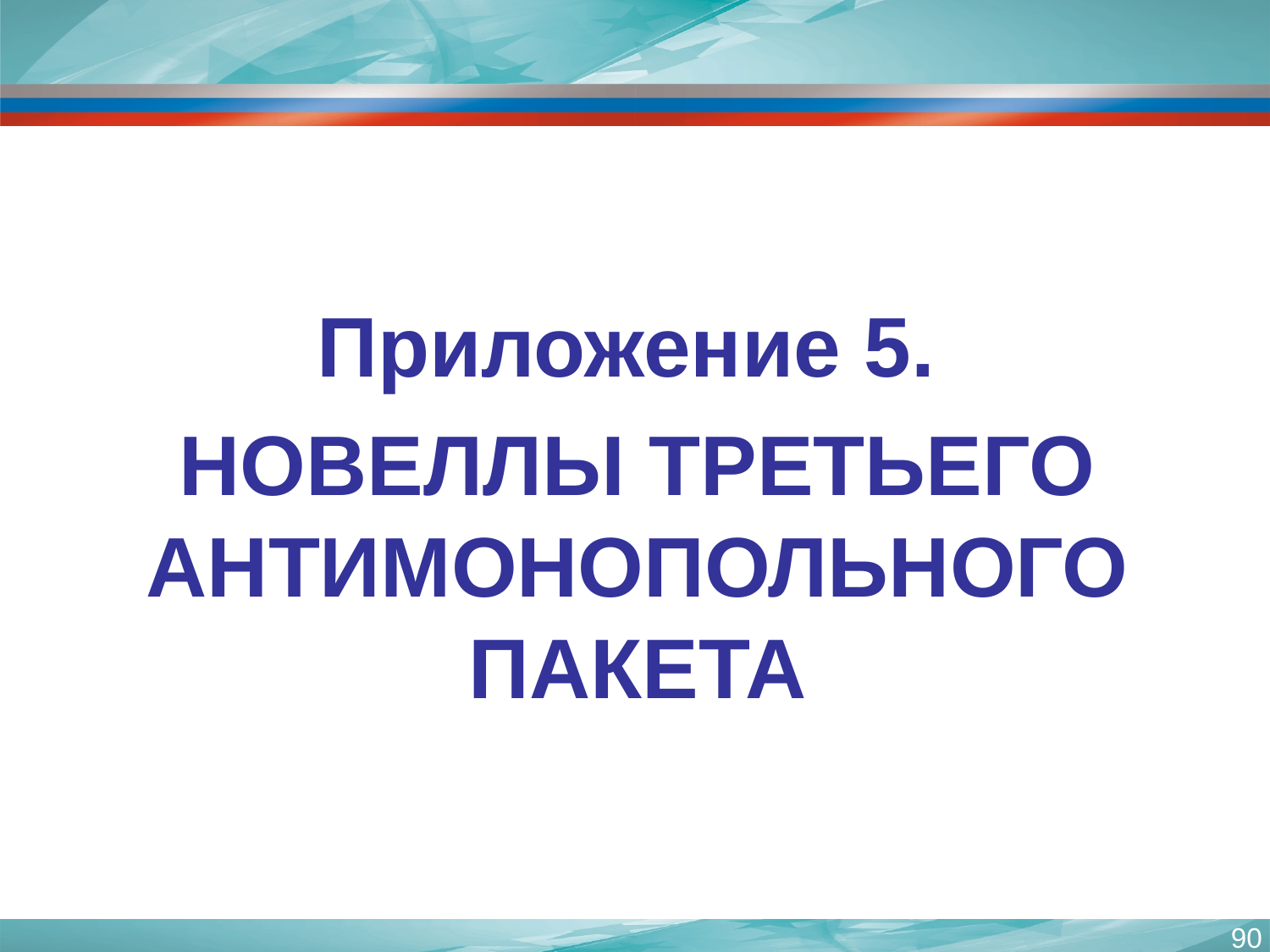

Приложение 5.
НОВЕЛЛЫ ТРЕТЬЕГО АНТИМОНОПОЛЬНОГО ПАКЕТА
90